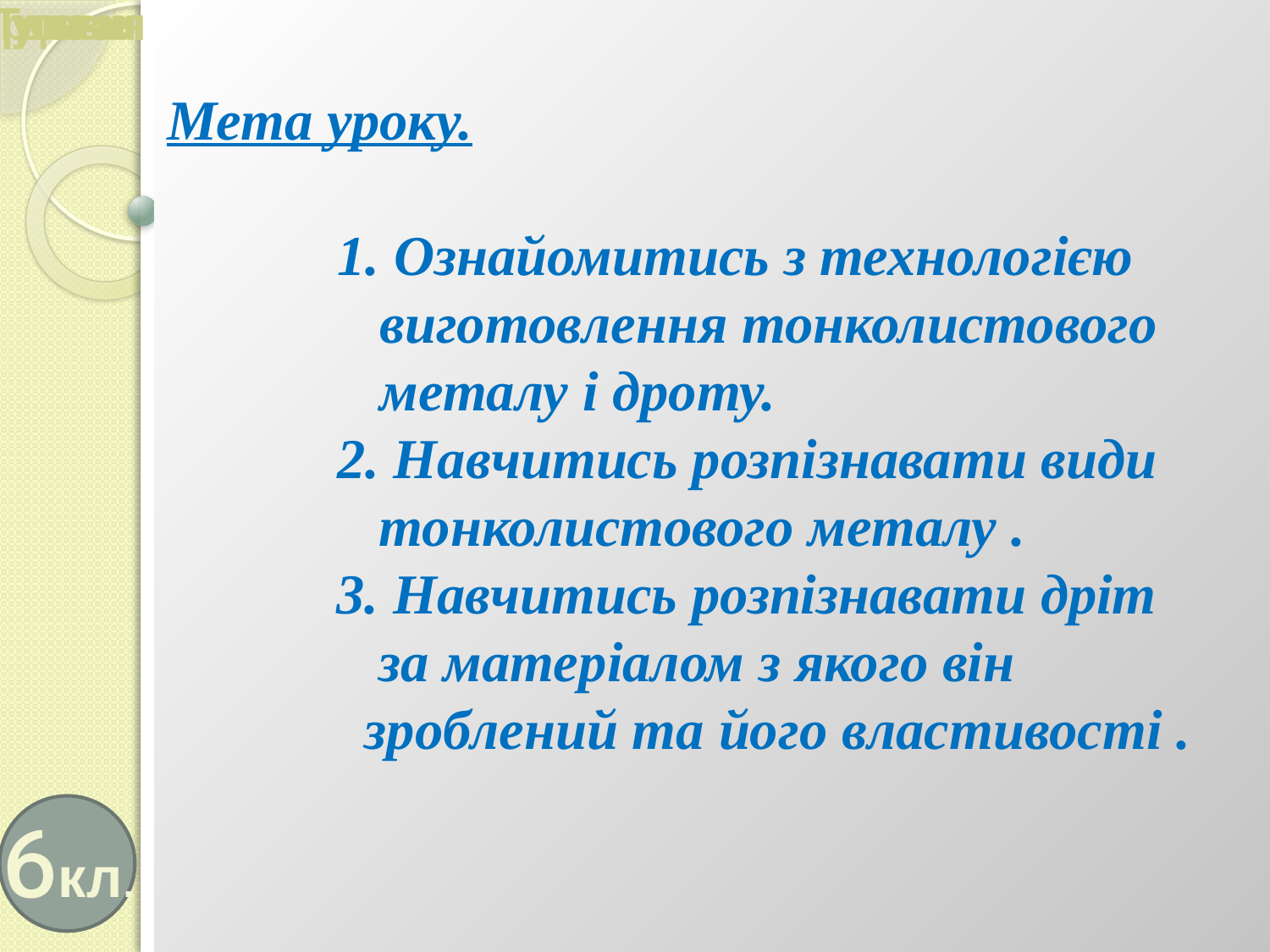

Трудове навчання
Мета уроку.

            1. Ознайомитись з технологією
               виготовлення тонколистового
               металу і дроту.
            2. Навчитись розпізнавати види
	      тонколистового металу .
	   3. Навчитись розпізнавати дріт
	      за матеріалом з якого він
	     зроблений та його властивості .

6кл.